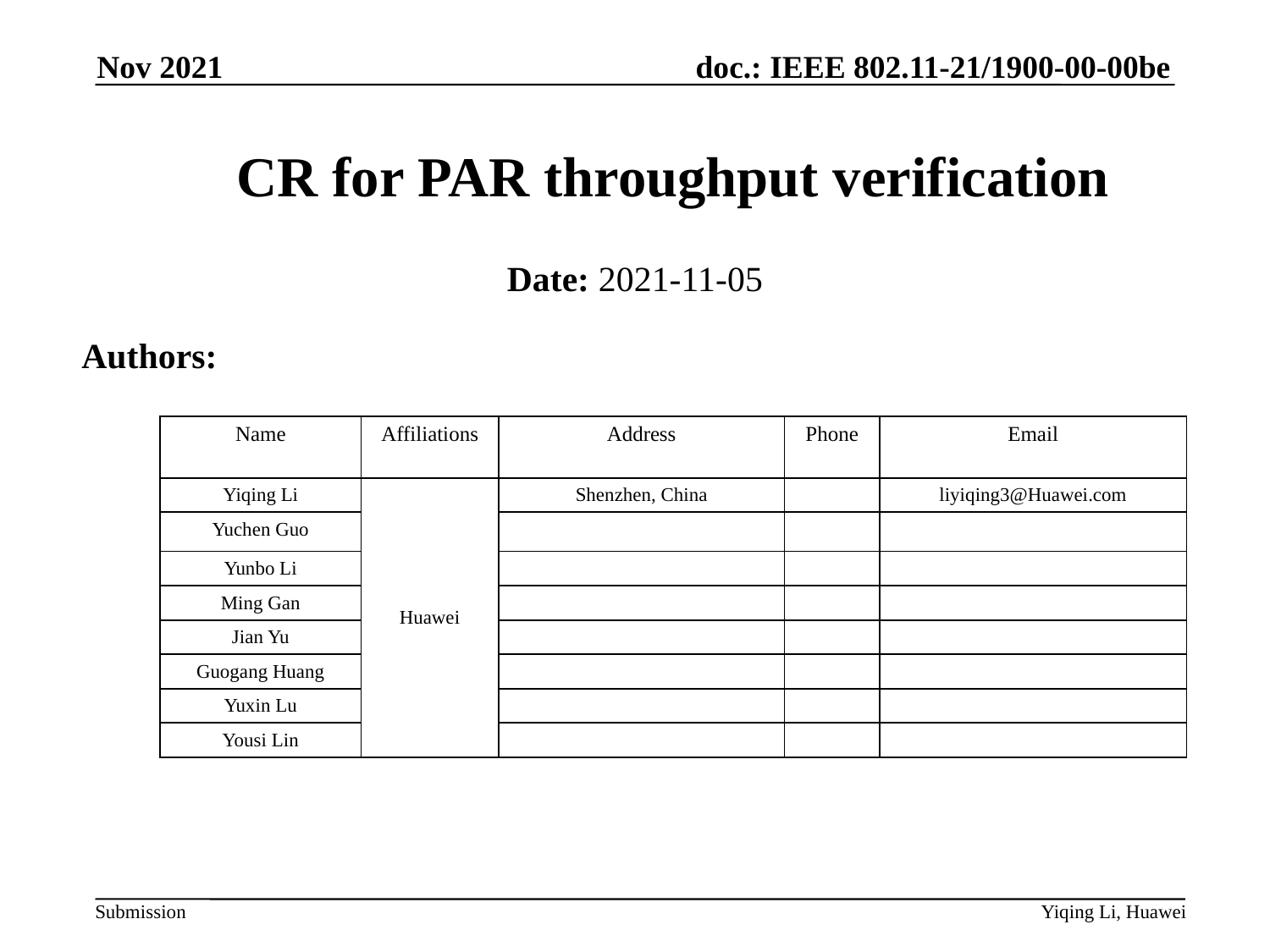

Nov 2021
# CR for PAR throughput verification
Date: 2021-11-05
Authors:
| Name | Affiliations | Address | Phone | Email |
| --- | --- | --- | --- | --- |
| Yiqing Li | Huawei | Shenzhen, China |  | liyiqing3@Huawei.com |
| Yuchen Guo |  |  |  |  |
| Yunbo Li |  |  |  |  |
| Ming Gan |  |  |  |  |
| Jian Yu |  |  |  |  |
| Guogang Huang |  |  |  |  |
| Yuxin Lu |  |  |  |  |
| Yousi Lin |  |  |  |  |
Yiqing Li, Huawei